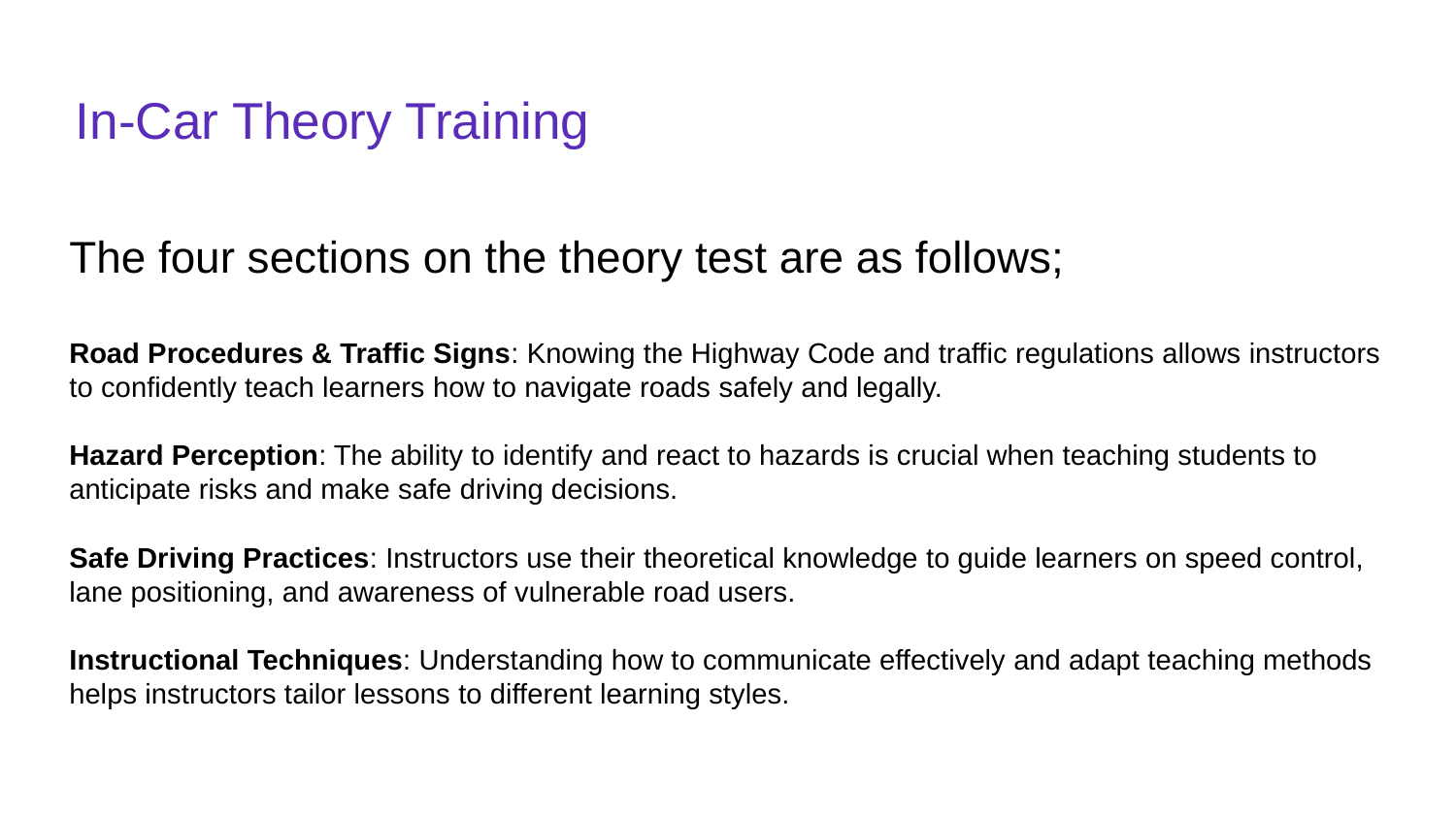

# In-Car Theory Training
The four sections on the theory test are as follows;

Road Procedures & Traffic Signs: Knowing the Highway Code and traffic regulations allows instructors to confidently teach learners how to navigate roads safely and legally.

Hazard Perception: The ability to identify and react to hazards is crucial when teaching students to anticipate risks and make safe driving decisions.

Safe Driving Practices: Instructors use their theoretical knowledge to guide learners on speed control, lane positioning, and awareness of vulnerable road users.

Instructional Techniques: Understanding how to communicate effectively and adapt teaching methods helps instructors tailor lessons to different learning styles.